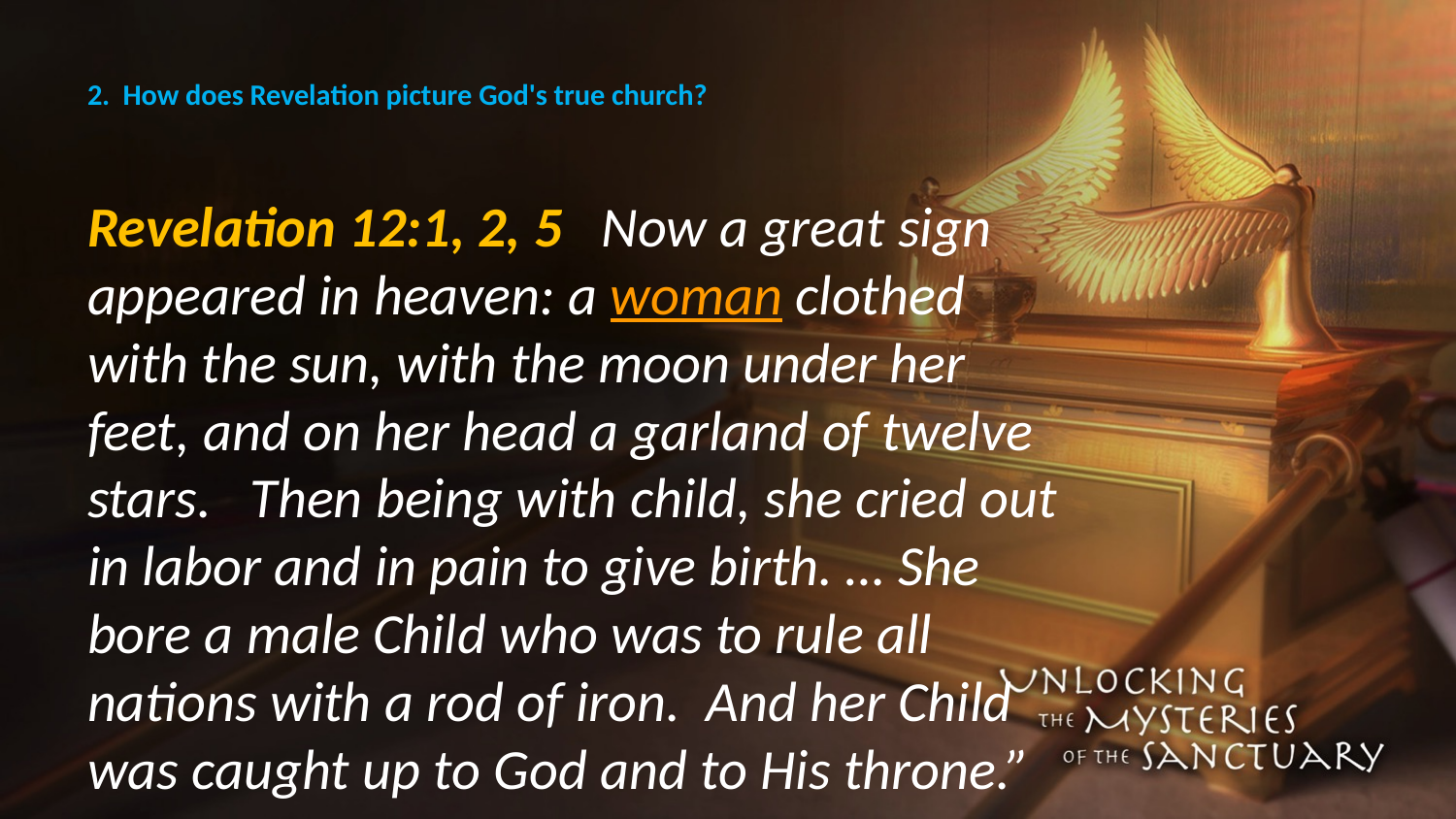

# 2.  How does Revelation picture God's true church?
Revelation 12:1, 2, 5   Now a great sign appeared in heaven: a woman clothed with the sun, with the moon under her feet, and on her head a garland of twelve stars.   Then being with child, she cried out in labor and in pain to give birth. … She bore a male Child who was to rule all nations with a rod of iron.  And her Child was caught up to God and to His throne.”